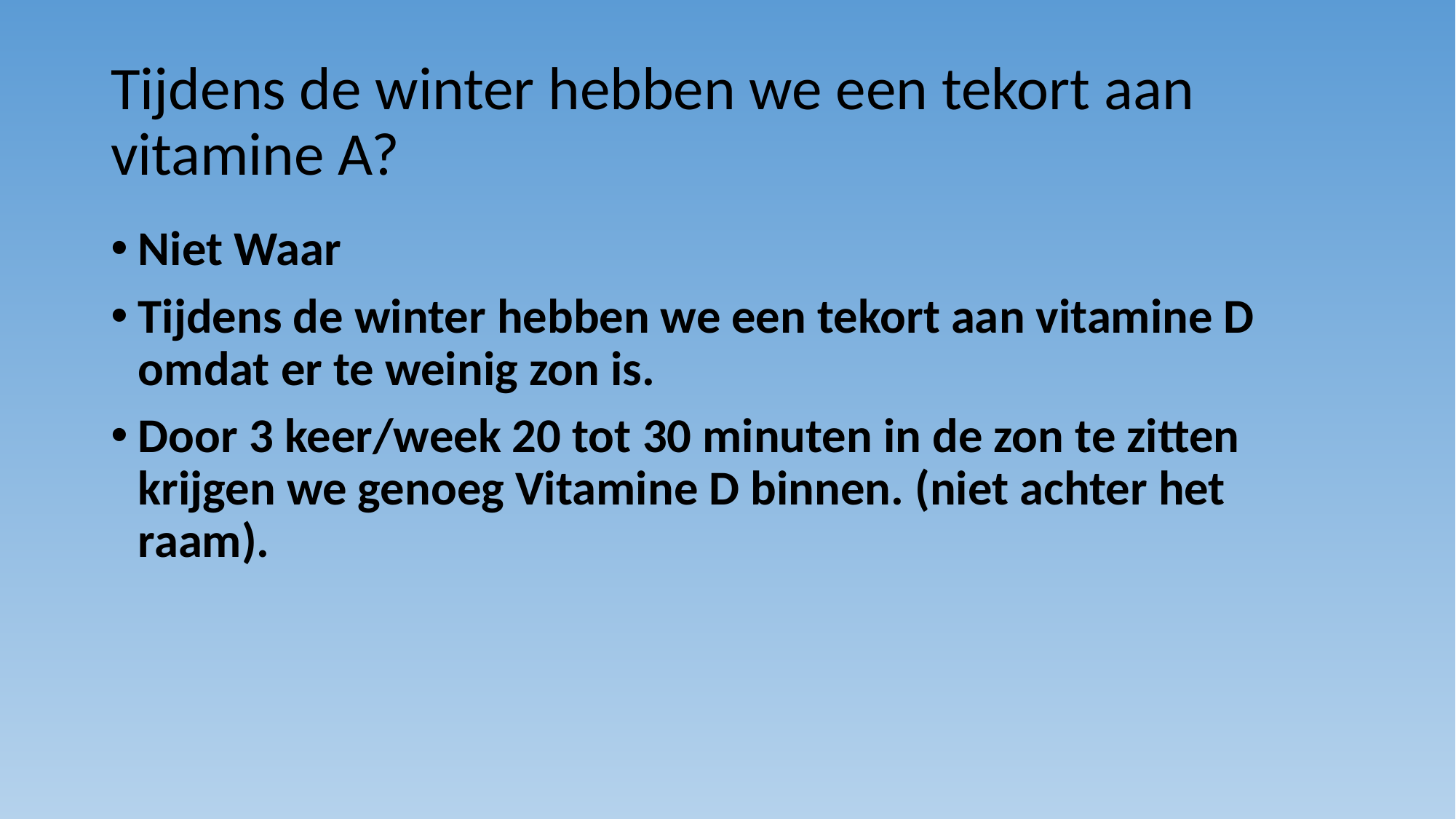

# Tijdens de winter hebben we een tekort aan vitamine A?
Niet Waar
Tijdens de winter hebben we een tekort aan vitamine D omdat er te weinig zon is.
Door 3 keer/week 20 tot 30 minuten in de zon te zitten krijgen we genoeg Vitamine D binnen. (niet achter het raam).